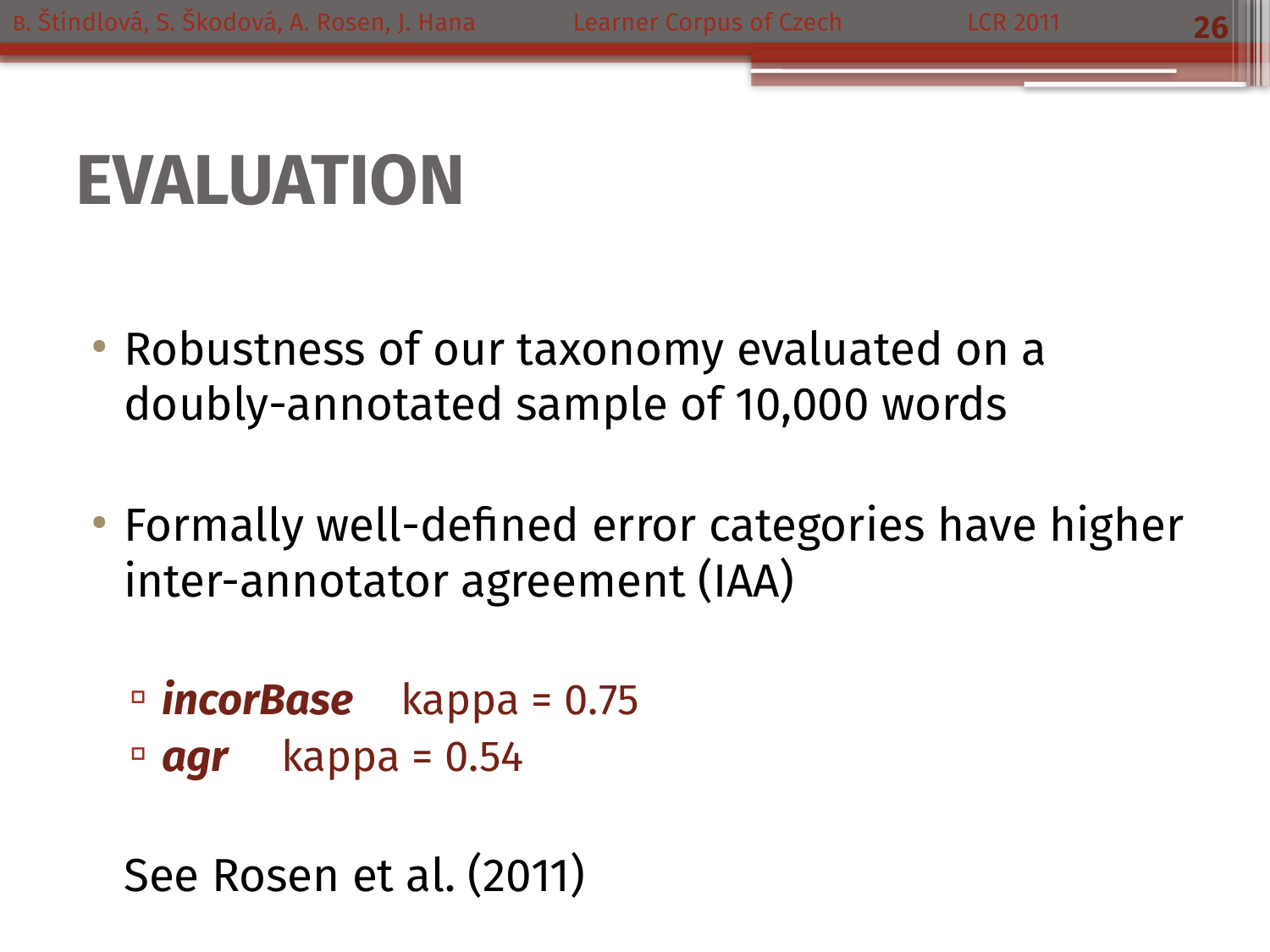

B. Štindlová, S. Škodová, A. Rosen, J. Hana	        Learner Corpus of Czech	          LCR 2011
26
# EVALUATION
Robustness of our taxonomy evaluated on a doubly-annotated sample of 10,000 words

Formally well-defined error categories have higher inter-annotator agreement (IAA)

incorBase 	kappa = 0.75
agr 		kappa = 0.54

	See Rosen et al. (2011)